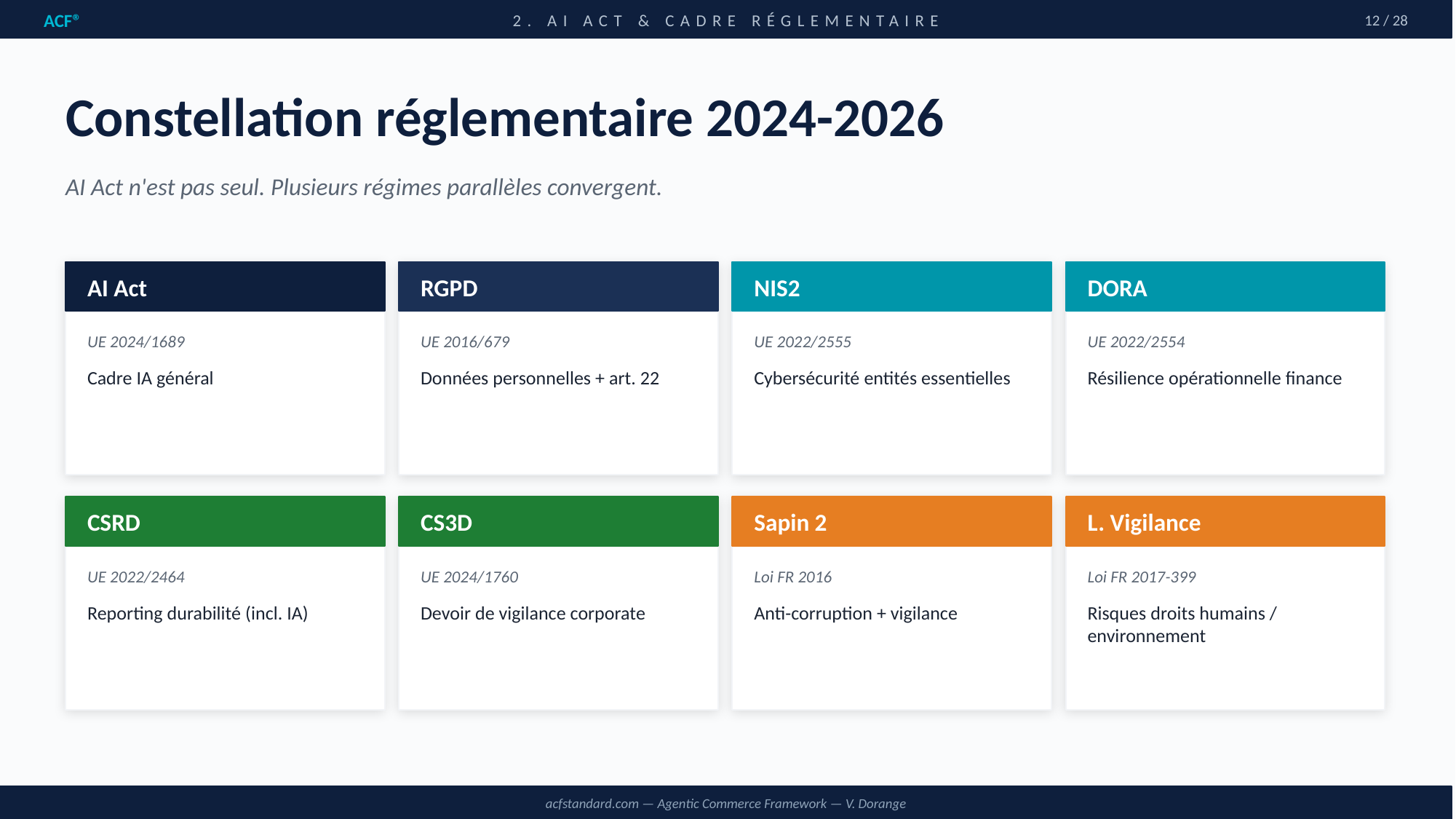

ACF®
2. AI ACT & CADRE RÉGLEMENTAIRE
12 / 28
Constellation réglementaire 2024-2026
AI Act n'est pas seul. Plusieurs régimes parallèles convergent.

AI Act
RGPD
NIS2
DORA
UE 2024/1689
UE 2016/679
UE 2022/2555
UE 2022/2554
Cadre IA général
Données personnelles + art. 22
Cybersécurité entités essentielles
Résilience opérationnelle finance

CSRD
CS3D
Sapin 2
L. Vigilance
UE 2022/2464
UE 2024/1760
Loi FR 2016
Loi FR 2017-399
Reporting durabilité (incl. IA)
Devoir de vigilance corporate
Anti-corruption + vigilance
Risques droits humains / environnement

acfstandard.com — Agentic Commerce Framework — V. Dorange